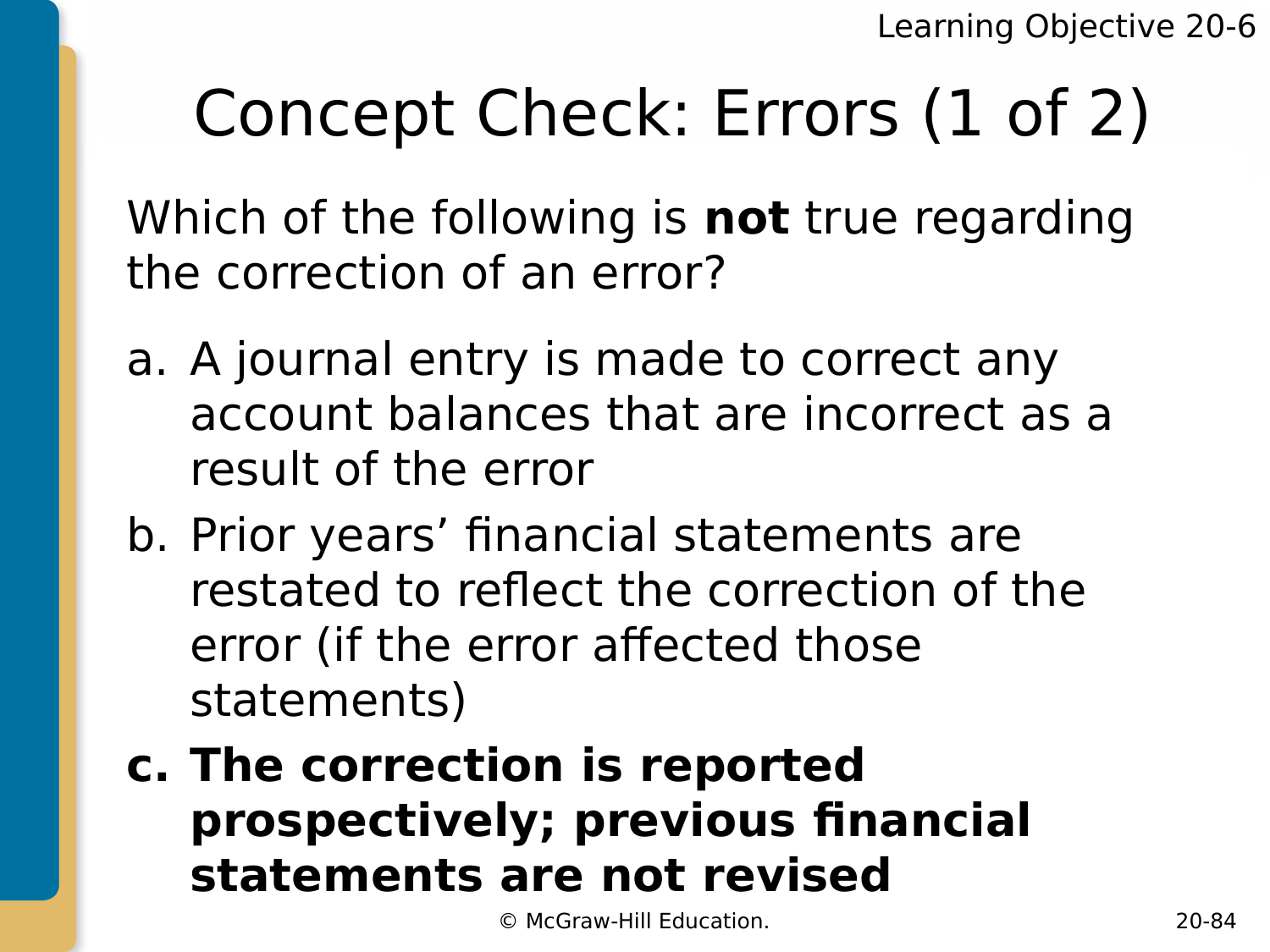

Learning Objective 20-6
# Concept Check: Errors (1 of 2)
Which of the following is not true regarding the correction of an error?
A journal entry is made to correct any account balances that are incorrect as a result of the error
Prior years’ financial statements are restated to reflect the correction of the error (if the error affected those statements)
The correction is reported prospectively; previous financial statements are not revised